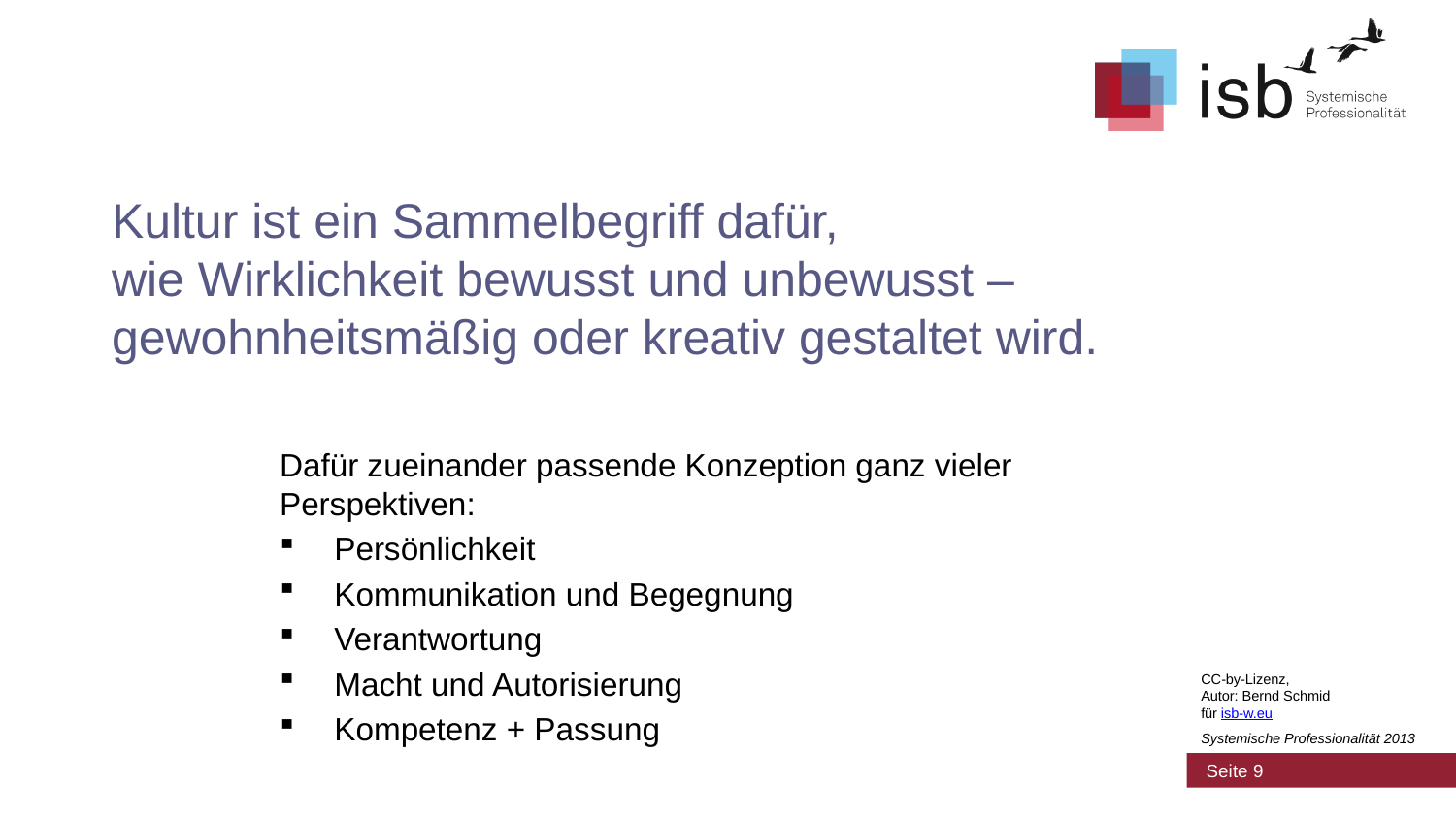

# Kultur ist ein Sammelbegriff dafür, wie Wirklichkeit bewusst und unbewusst – gewohnheitsmäßig oder kreativ gestaltet wird.

Dafür zueinander passende Konzeption ganz vieler Perspektiven:
Persönlichkeit
Kommunikation und Begegnung
Verantwortung
Macht und Autorisierung
Kompetenz + Passung

CC-by-Lizenz,
Autor: Bernd Schmid
für isb-w.eu
Systemische Professionalität 2013
 Seite 9